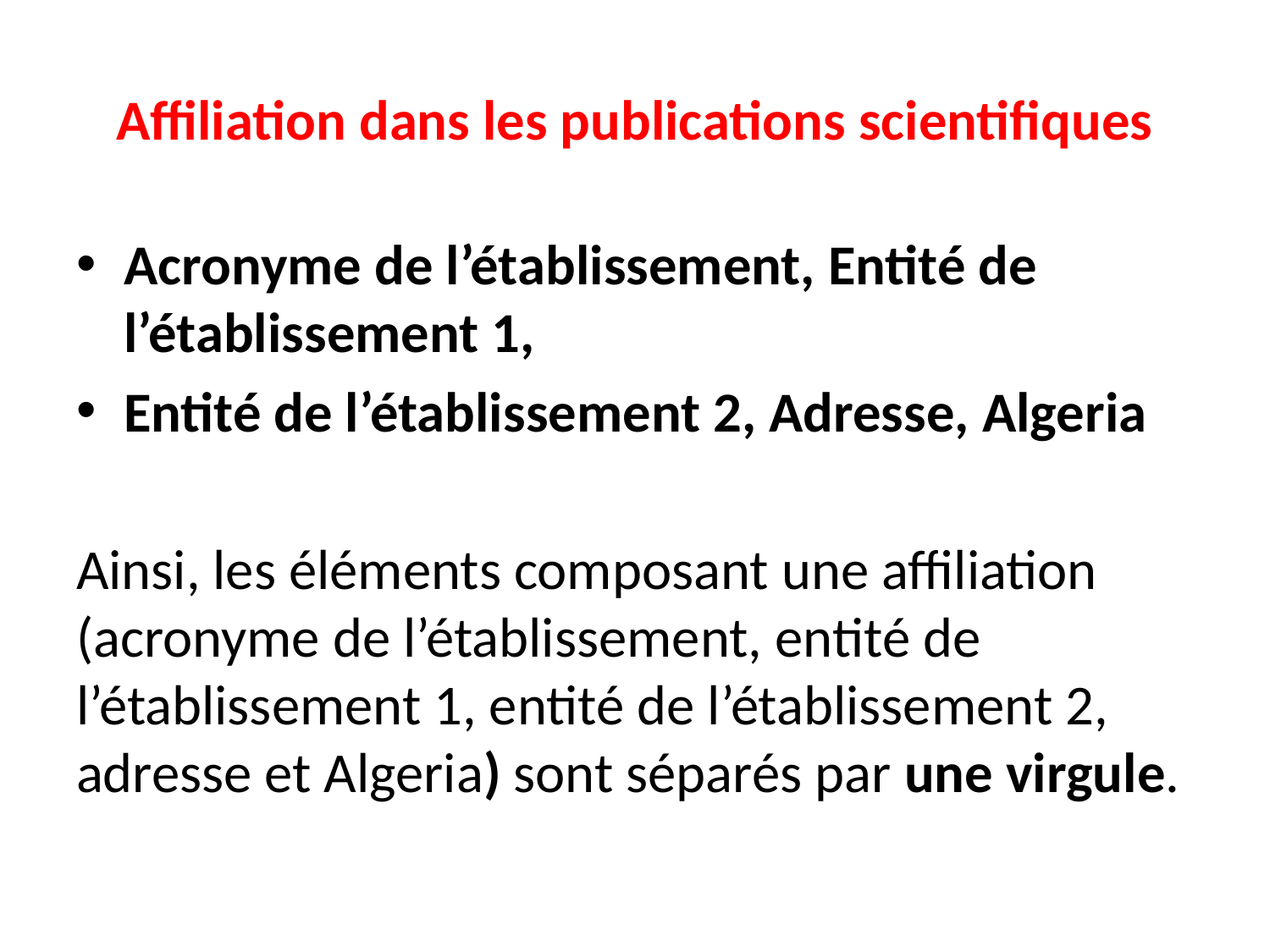

# Affiliation dans les publications scientifiques
Acronyme de l’établissement, Entité de l’établissement 1,
Entité de l’établissement 2, Adresse, Algeria

Ainsi, les éléments composant une affiliation (acronyme de l’établissement, entité de l’établissement 1, entité de l’établissement 2,  adresse et Algeria) sont séparés par une virgule.